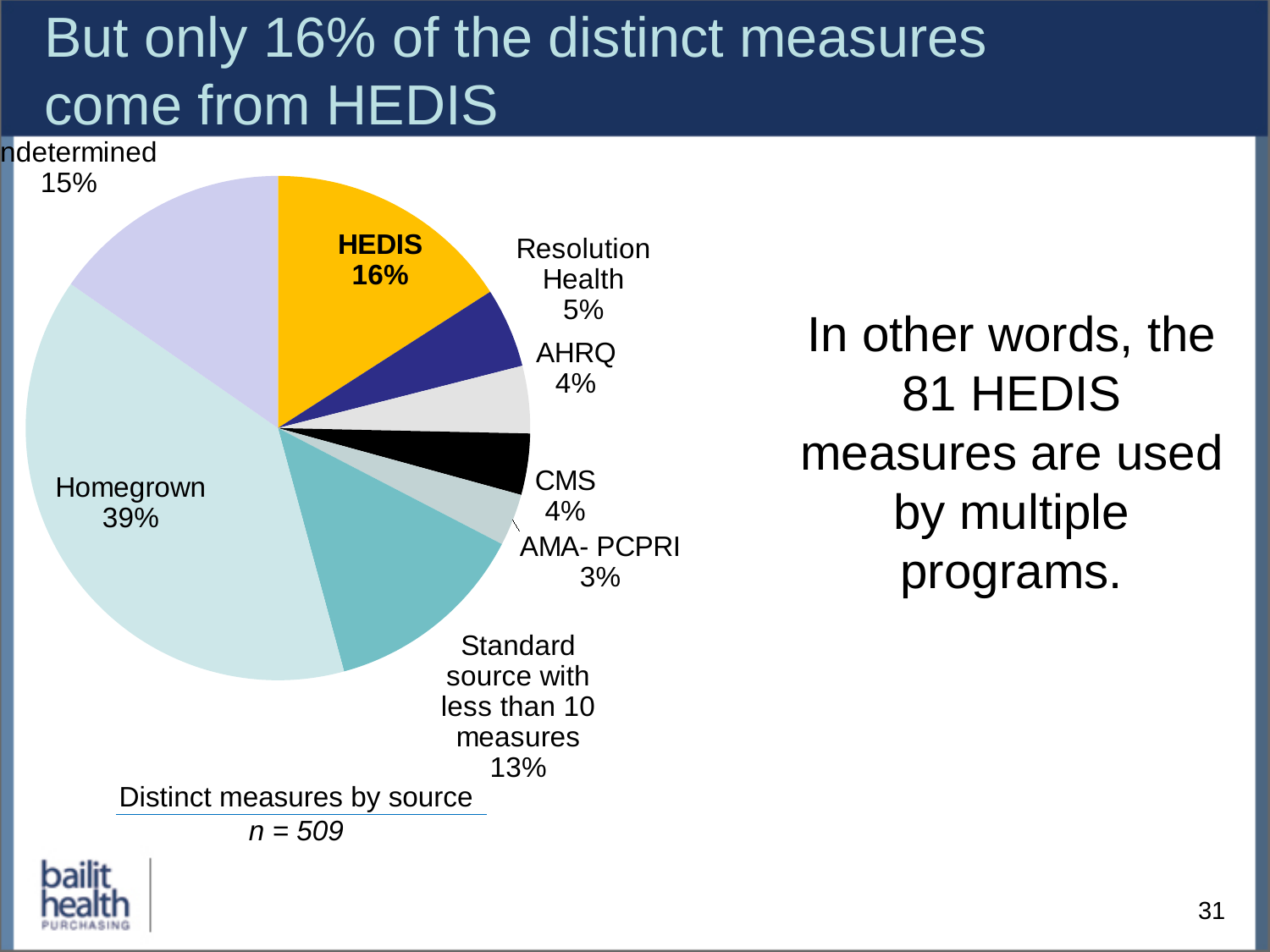

# But only 16% of the distinct measures come from HEDIS

### Chart

| Category | Column1 |
|---|---|
| NCQA | 81.0 |
| Resolution Health | 26.0 |
| AHRQ | 22.0 |
| CMS | 20.0 |
| AMA- PCPRI | 17.0 |
| Standard source with less than 10 measures | 67.0 |
| Homegrown | 198.0 |
| Undetermined | 78.0 |
In other words, the 81 HEDIS measures are used by multiple programs.
Distinct measures by source
n = 509
31